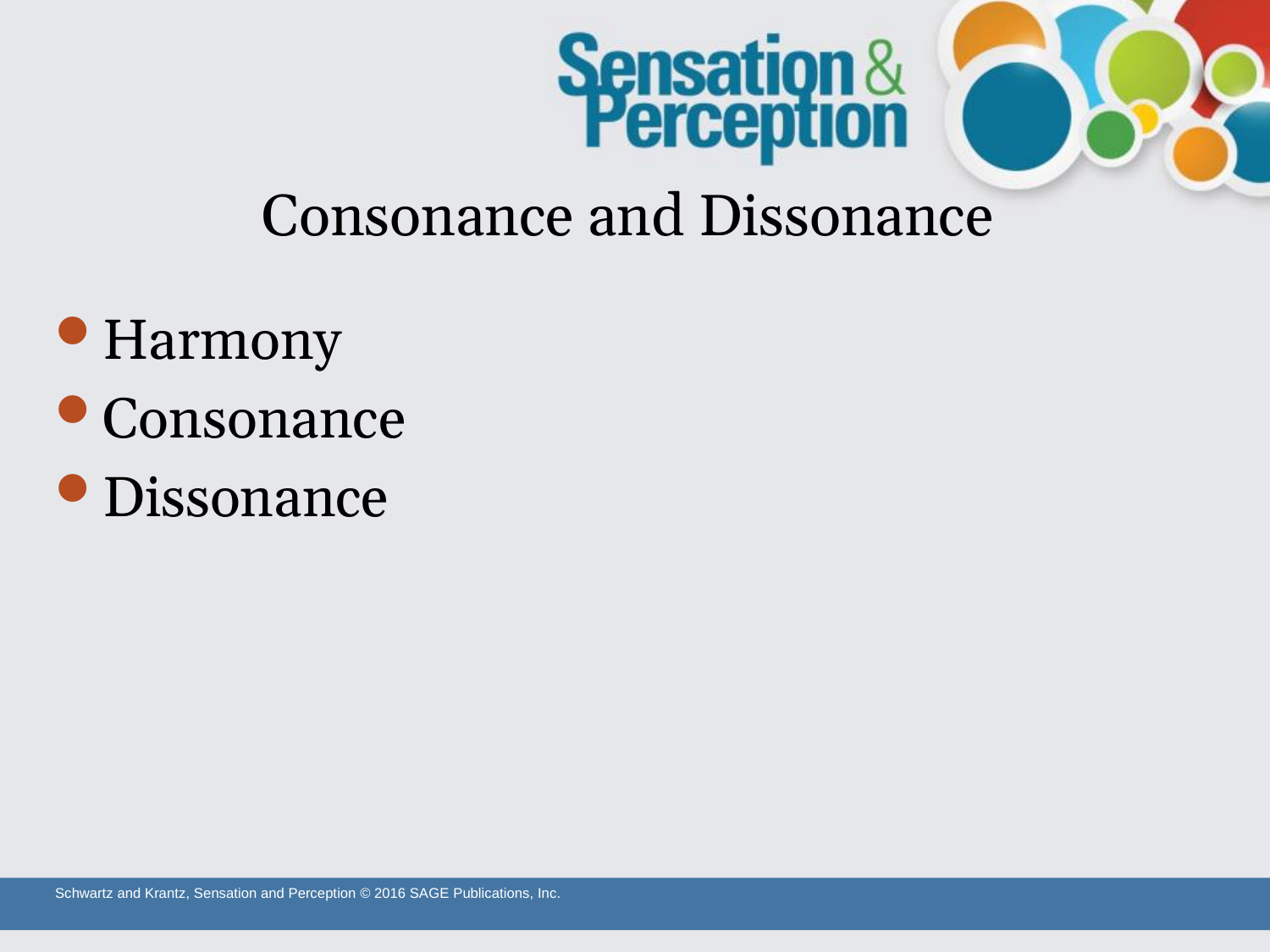

# Consonance and Dissonance
Harmony
Consonance
Dissonance
Schwartz and Krantz, Sensation and Perception © 2016 SAGE Publications, Inc.